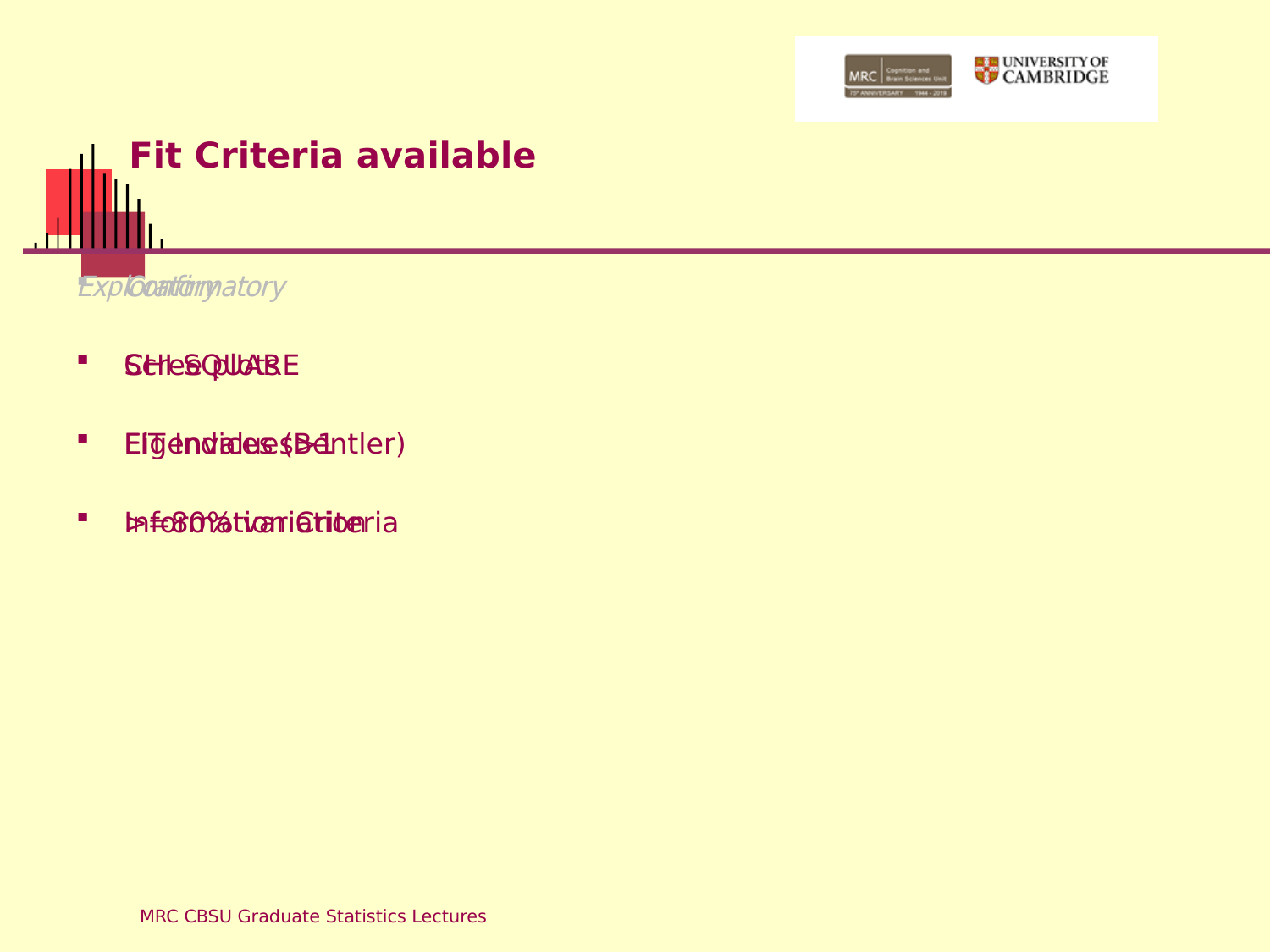

# Fit Criteria available

Exploratory

Scree plots

Eigenvalues>1

>=80% variation

Confirmatory

CHI-SQUARE

FIT Indices (Bentler)

Information Criteria

MRC CBSU Graduate Statistics Lectures